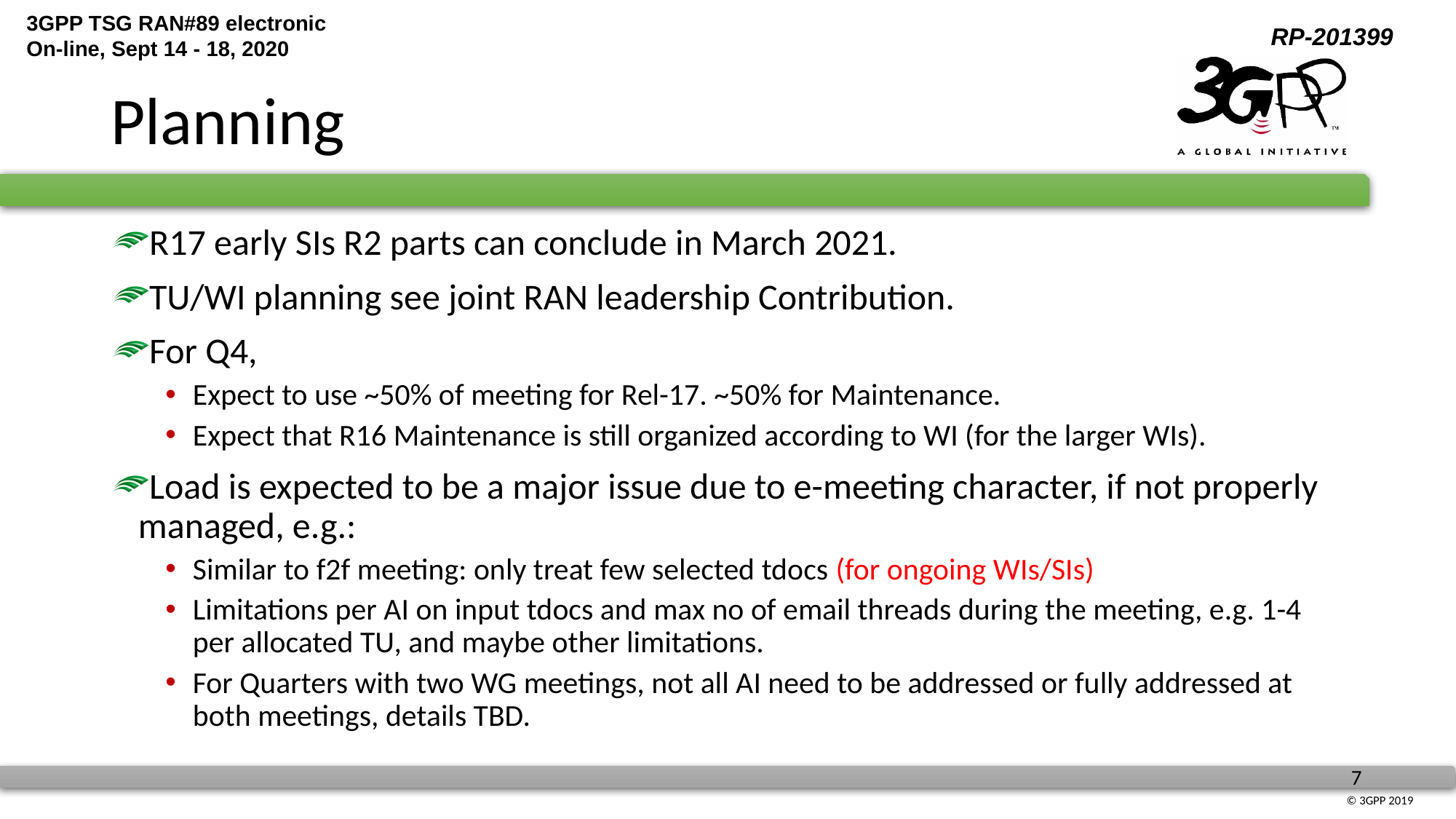

# Planning
R17 early SIs R2 parts can conclude in March 2021.
TU/WI planning see joint RAN leadership Contribution.
For Q4,
Expect to use ~50% of meeting for Rel-17. ~50% for Maintenance.
Expect that R16 Maintenance is still organized according to WI (for the larger WIs).
Load is expected to be a major issue due to e-meeting character, if not properly managed, e.g.:
Similar to f2f meeting: only treat few selected tdocs (for ongoing WIs/SIs)
Limitations per AI on input tdocs and max no of email threads during the meeting, e.g. 1-4 per allocated TU, and maybe other limitations.
For Quarters with two WG meetings, not all AI need to be addressed or fully addressed at both meetings, details TBD.